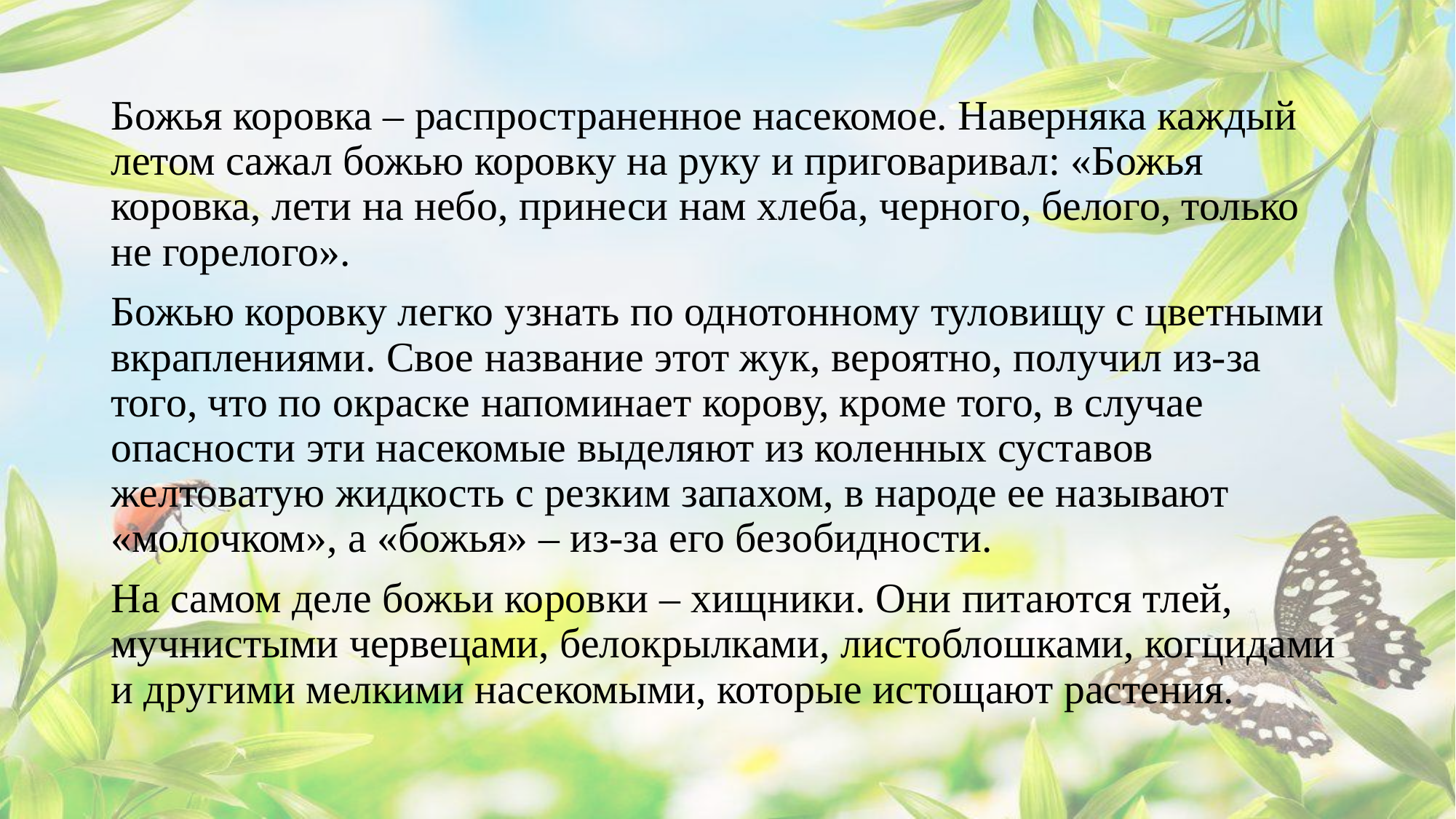

Божья коровка – распространенное насекомое. Наверняка каждый летом сажал божью коровку на руку и приговаривал: «Божья коровка, лети на небо, принеси нам хлеба, черного, белого, только не горелого».
Божью коровку легко узнать по однотонному туловищу с цветными вкраплениями. Свое название этот жук, вероятно, получил из-за того, что по окраске напоминает корову, кроме того, в случае опасности эти насекомые выделяют из коленных суставов желтоватую жидкость с резким запахом, в народе ее называют «молочком», а «божья» – из-за его безобидности.
На самом деле божьи коровки – хищники. Они питаются тлей, мучнистыми червецами, белокрылками, листоблошками, когцидами и другими мелкими насекомыми, которые истощают растения.